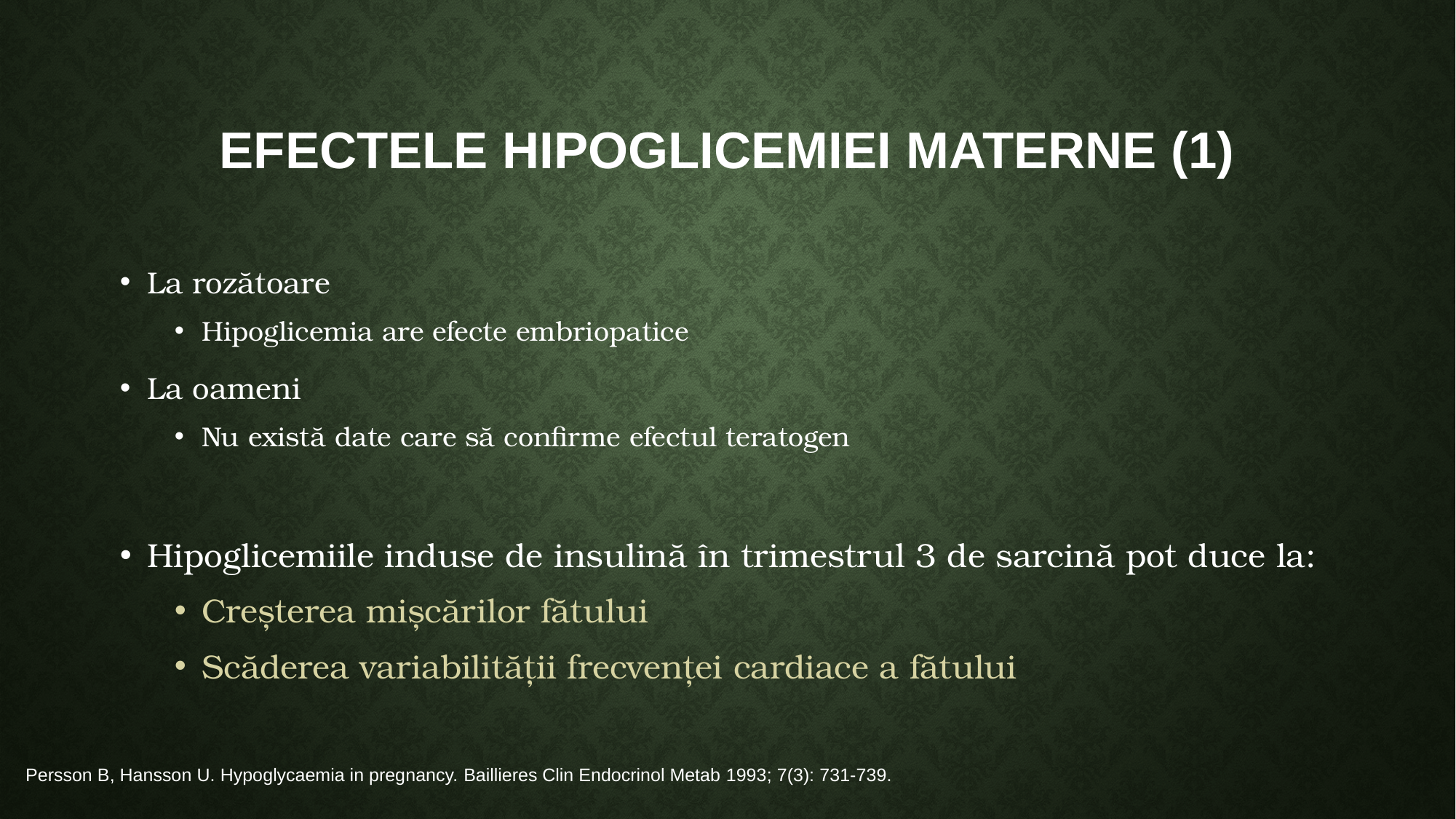

# Efectele hipoglicemiei materne (1)
La rozătoare
Hipoglicemia are efecte embriopatice
La oameni
Nu există date care să confirme efectul teratogen

Hipoglicemiile induse de insulină în trimestrul 3 de sarcină pot duce la:
Creșterea mișcărilor fătului
Scăderea variabilității frecvenței cardiace a fătului
Persson B, Hansson U. Hypoglycaemia in pregnancy. Baillieres Clin Endocrinol Metab 1993; 7(3): 731-739.